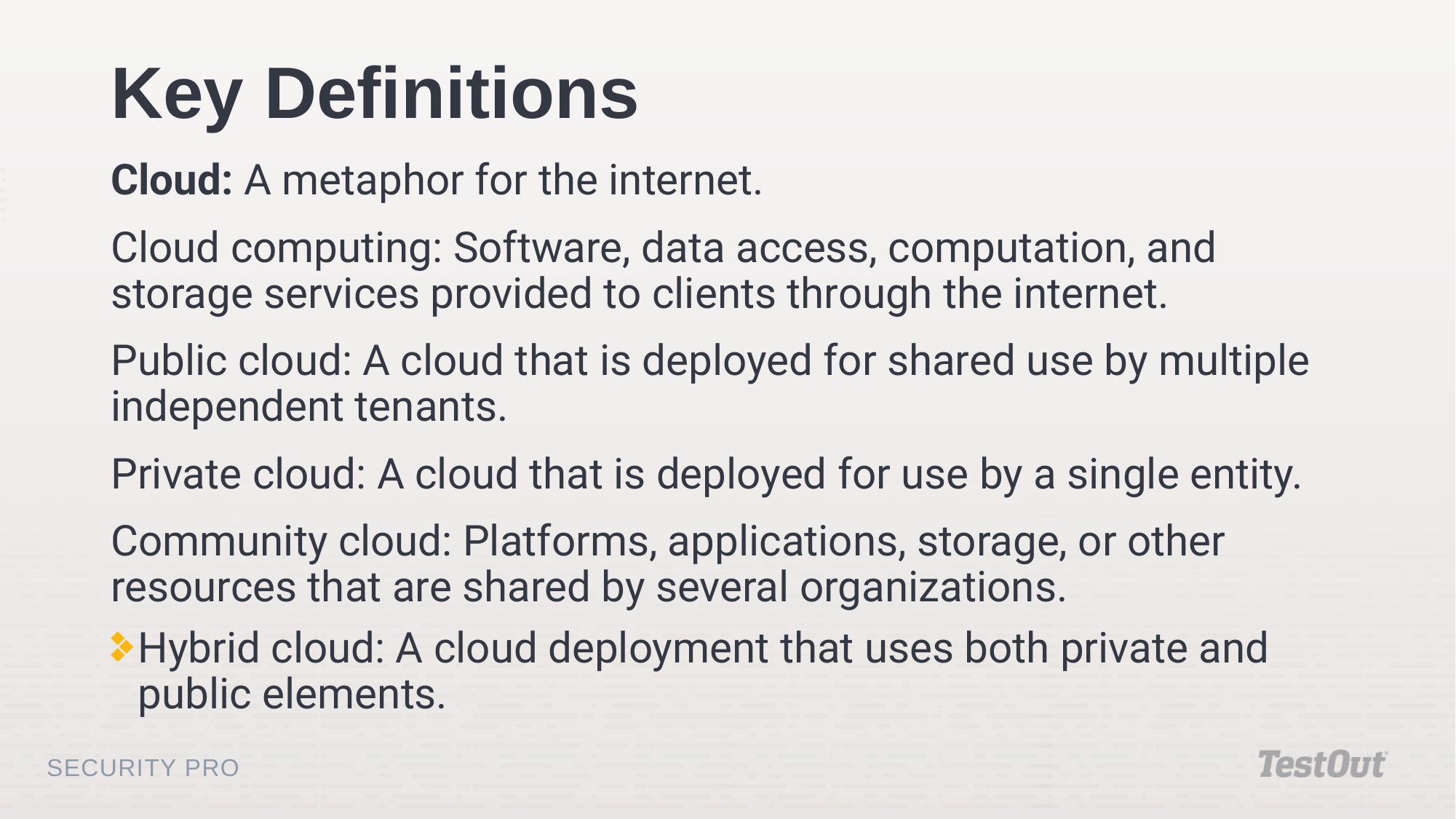

# Key Definitions
Cloud: A metaphor for the internet.
Cloud computing: Software, data access, computation, and storage services provided to clients through the internet.
Public cloud: A cloud that is deployed for shared use by multiple independent tenants.
Private cloud: A cloud that is deployed for use by a single entity.
Community cloud: Platforms, applications, storage, or other resources that are shared by several organizations.
Hybrid cloud: A cloud deployment that uses both private and public elements.
Security Pro